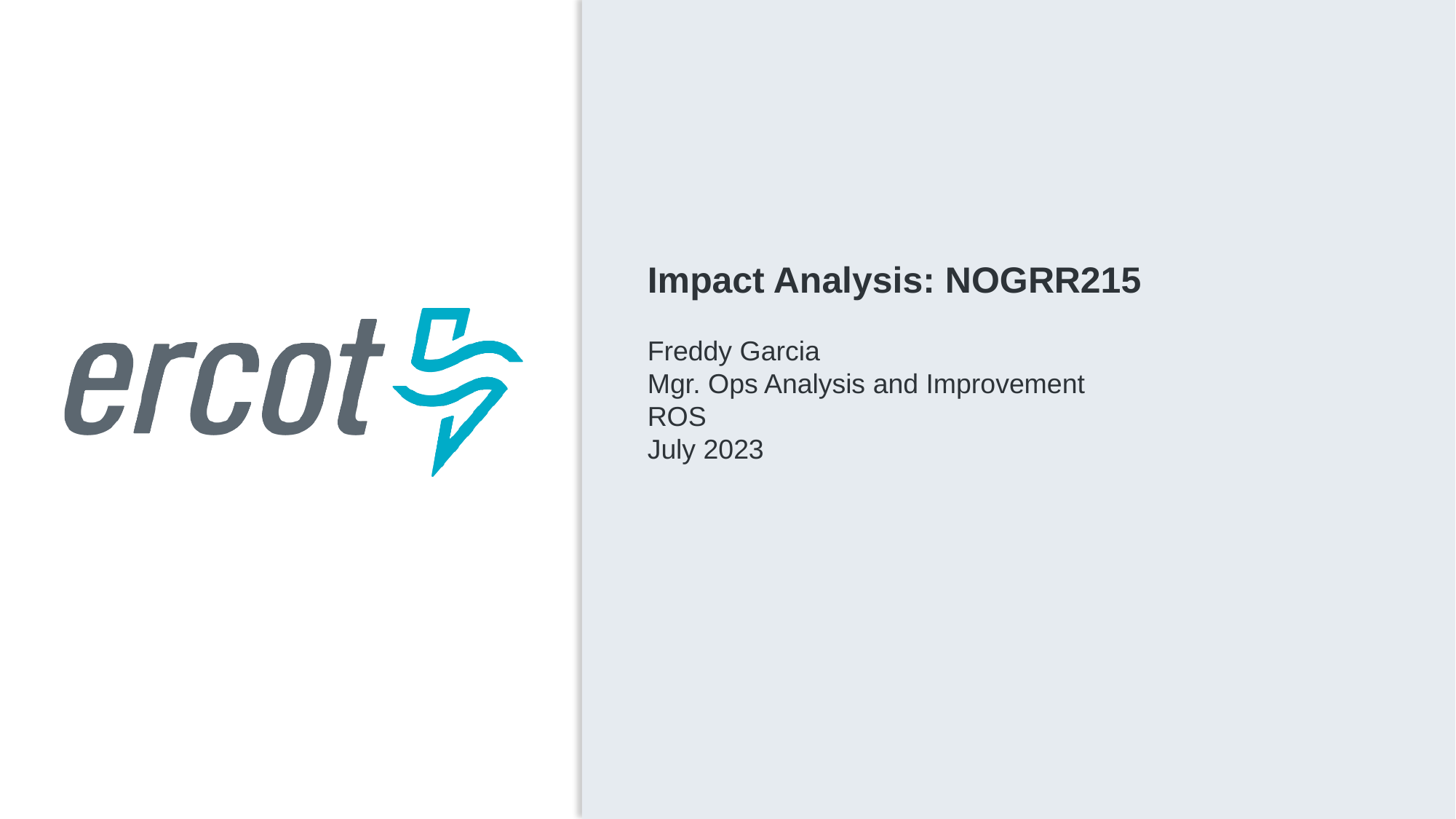

Impact Analysis: NOGRR215

Freddy Garcia
Mgr. Ops Analysis and Improvement
ROS
July 2023